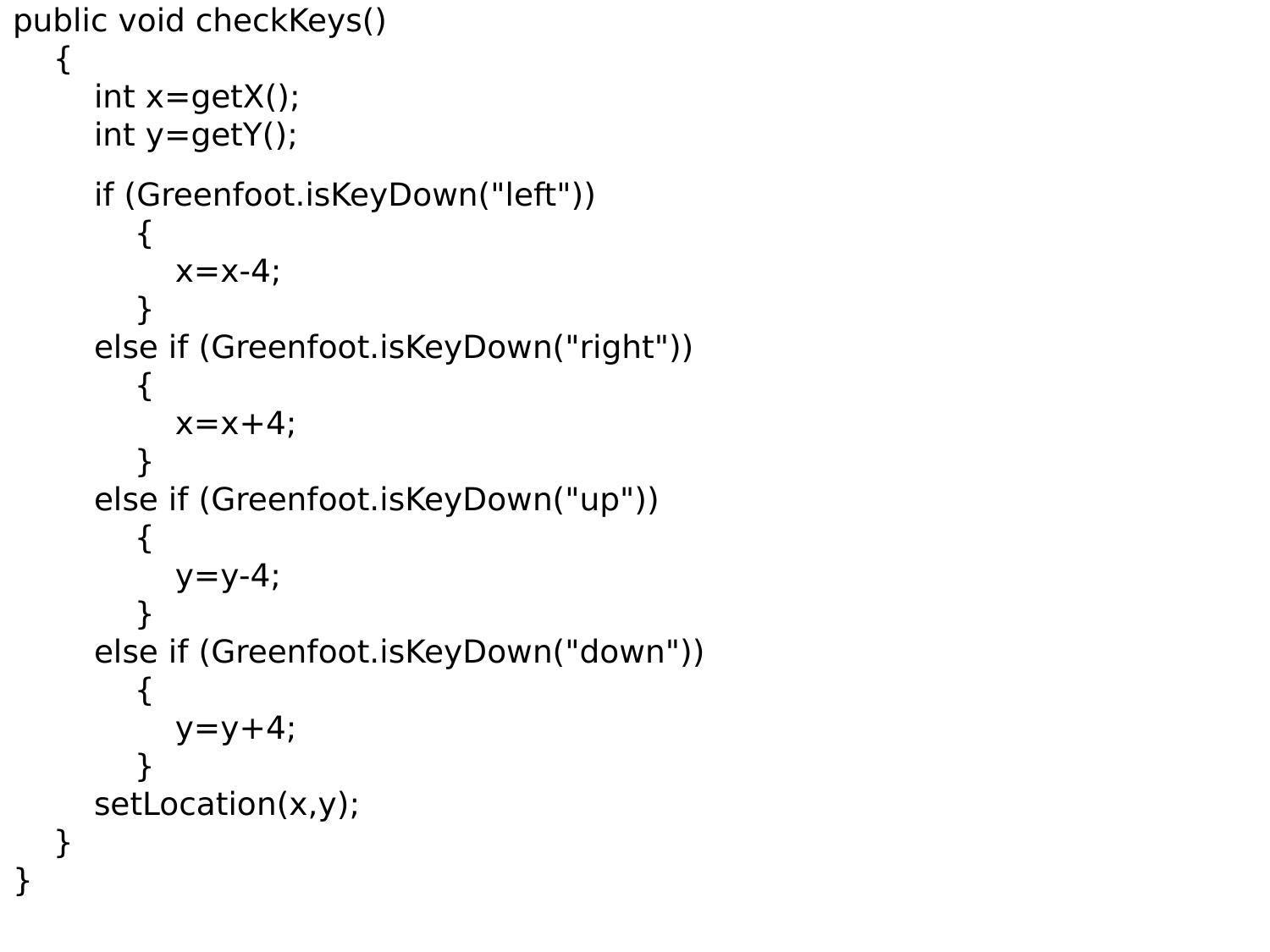

public void checkKeys()
    {
        int x=getX();
        int y=getY();

        if (Greenfoot.isKeyDown("left"))
            {
                x=x-4;
            }
        else if (Greenfoot.isKeyDown("right"))
            {
                x=x+4;
            }
        else if (Greenfoot.isKeyDown("up"))
            {
                y=y-4;
            }
        else if (Greenfoot.isKeyDown("down"))
            {
                y=y+4;
            }
        setLocation(x,y);
    }
}